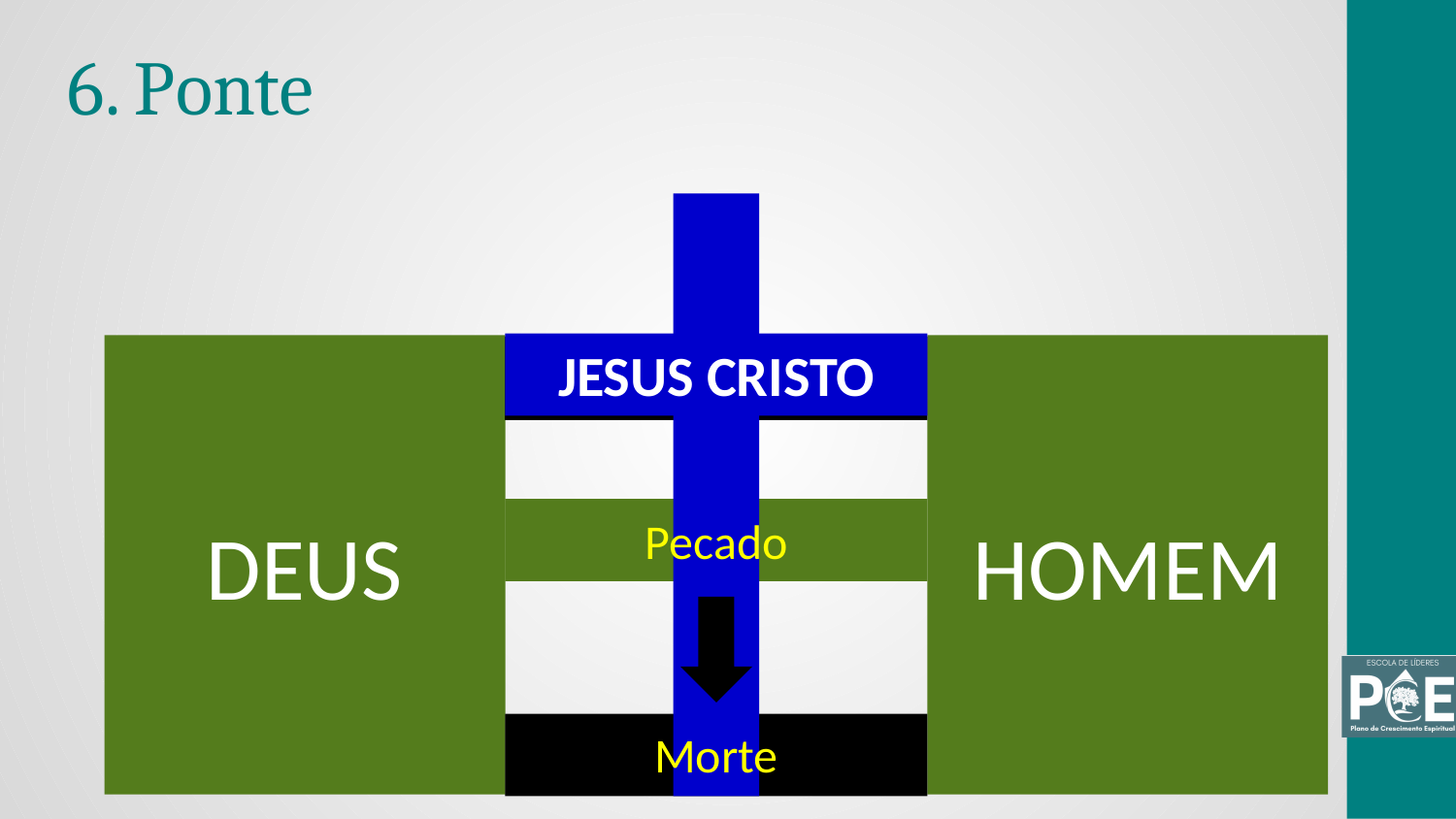

# 6. Ponte

JESUS CRISTO

DEUS

HOMEM

Pecado

Morte
Morte